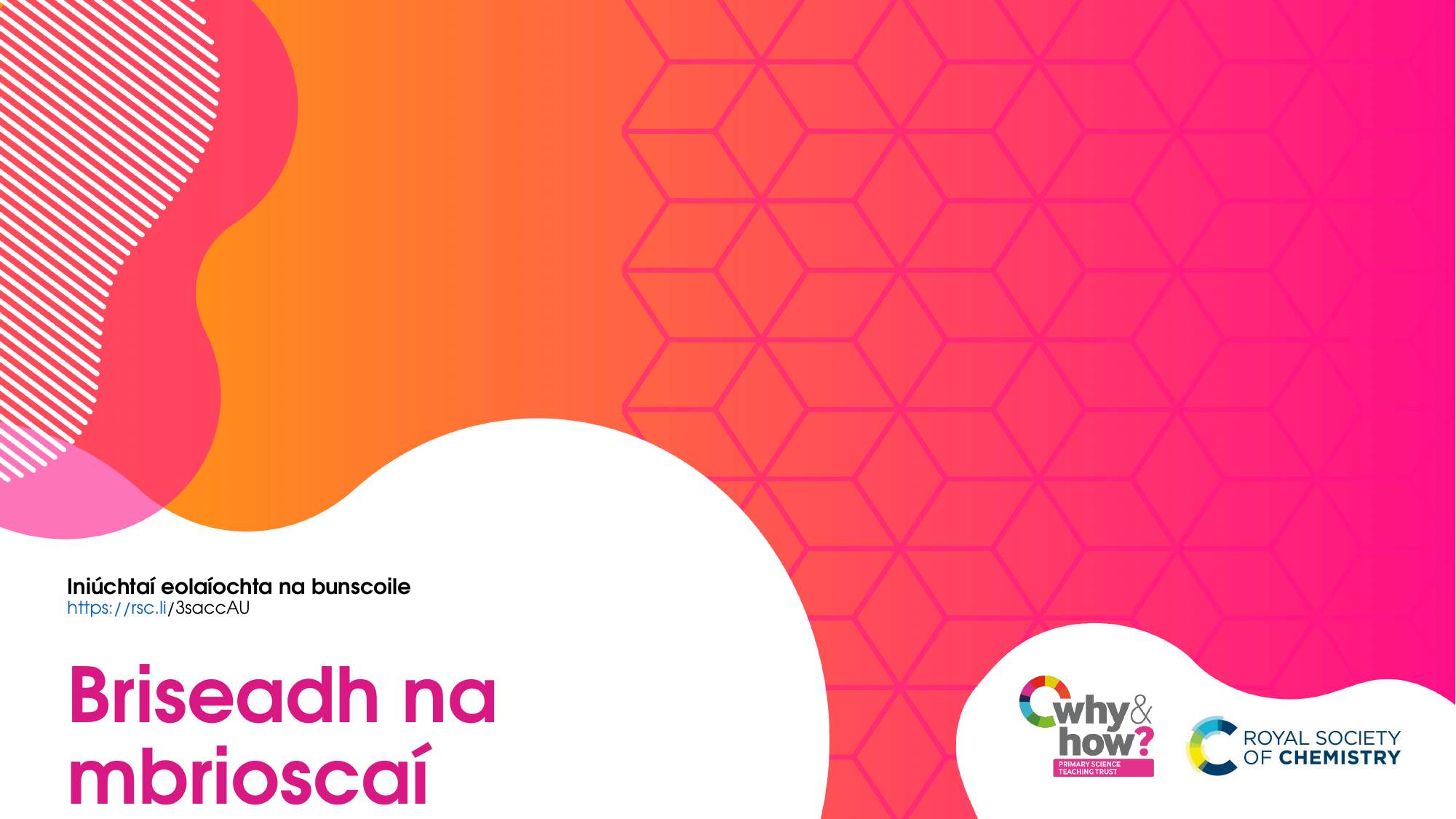

# Iniúchtaí eolaíochta na bunscoile https://rsc.li/3saccAU
Briseadh na mbrioscaí